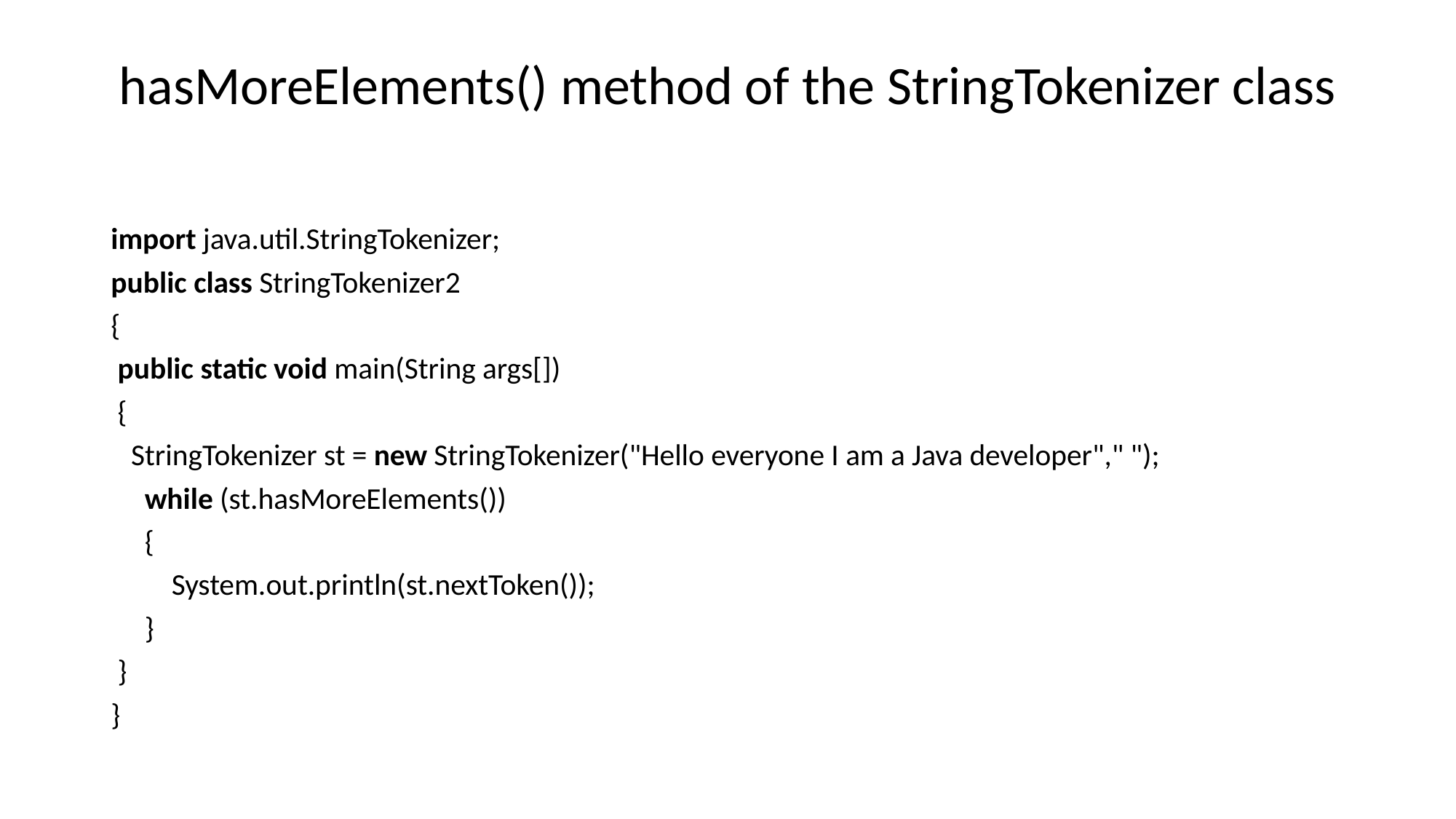

# hasMoreElements() method of the StringTokenizer class
import java.util.StringTokenizer;
public class StringTokenizer2
{
 public static void main(String args[])
 {
   StringTokenizer st = new StringTokenizer("Hello everyone I am a Java developer"," ");
     while (st.hasMoreElements())
     {
         System.out.println(st.nextToken());
     }
 }
}